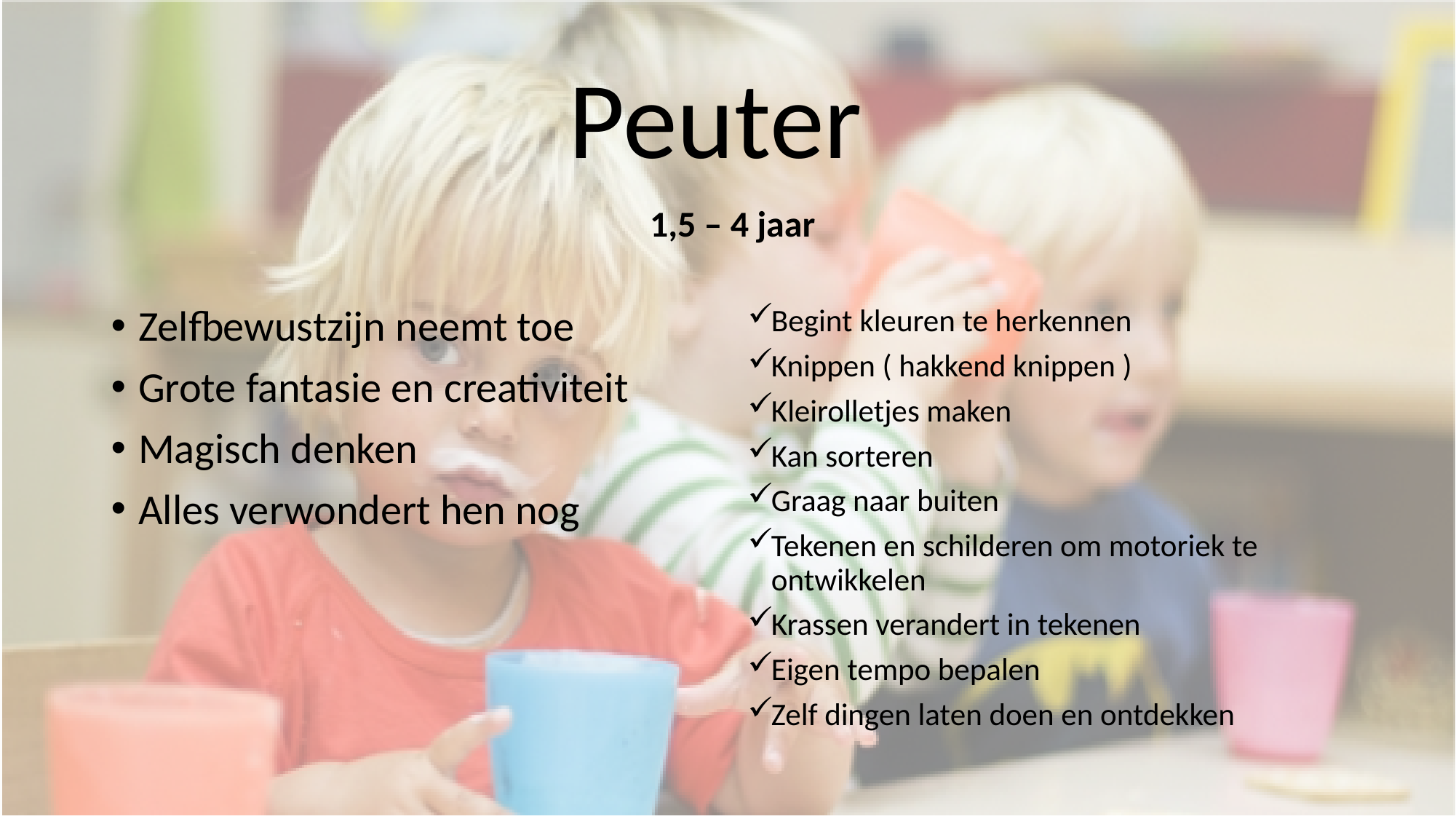

# Peuter
1,5 – 4 jaar
Zelfbewustzijn neemt toe
Grote fantasie en creativiteit
Magisch denken
Alles verwondert hen nog
Begint kleuren te herkennen
Knippen ( hakkend knippen )
Kleirolletjes maken
Kan sorteren
Graag naar buiten
Tekenen en schilderen om motoriek te ontwikkelen
Krassen verandert in tekenen
Eigen tempo bepalen
Zelf dingen laten doen en ontdekken